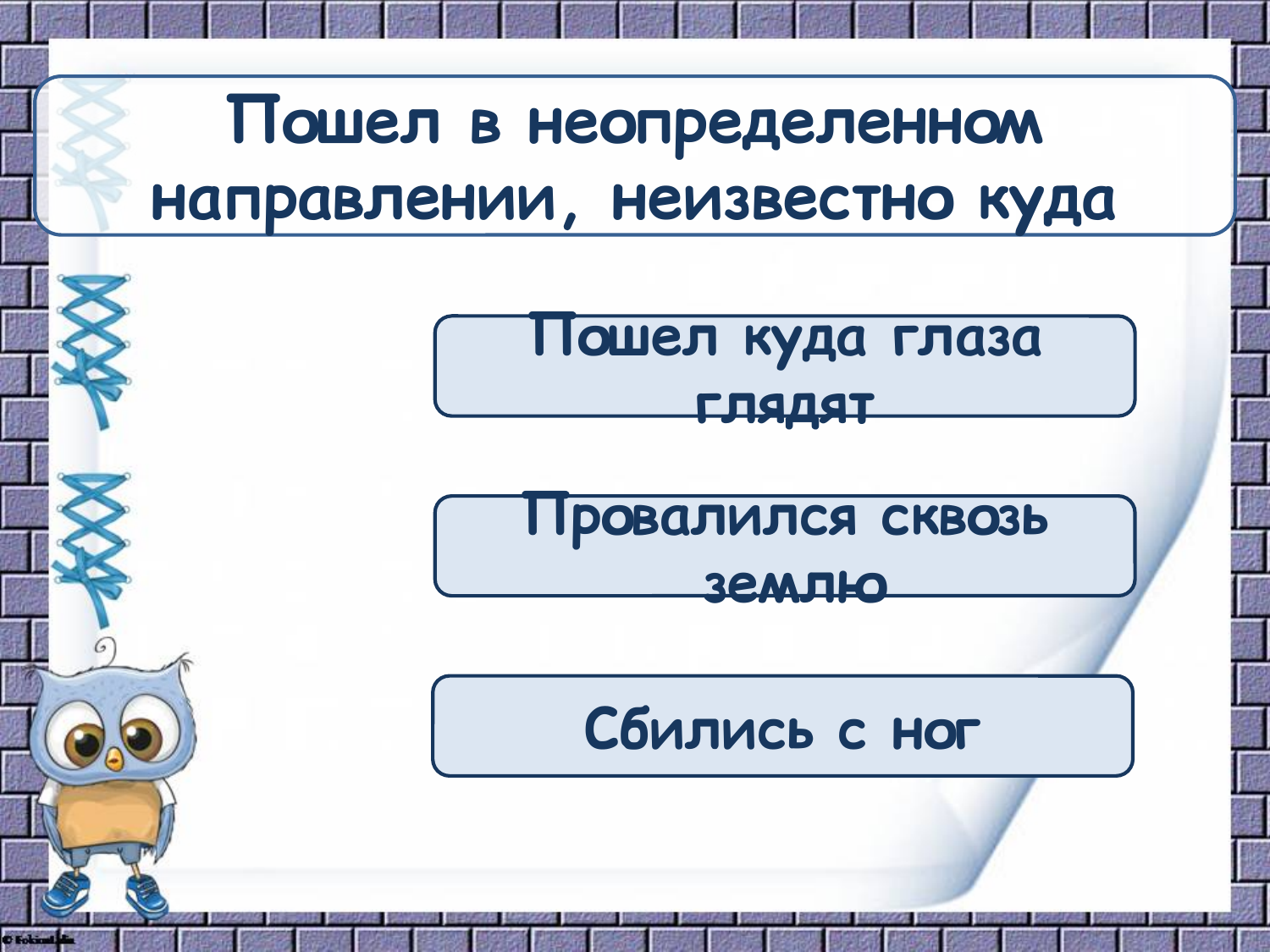

Пошел в неопределенном направлении, неизвестно куда
Пошел куда глаза глядят
Провалился сквозь землю
Сбились с ног